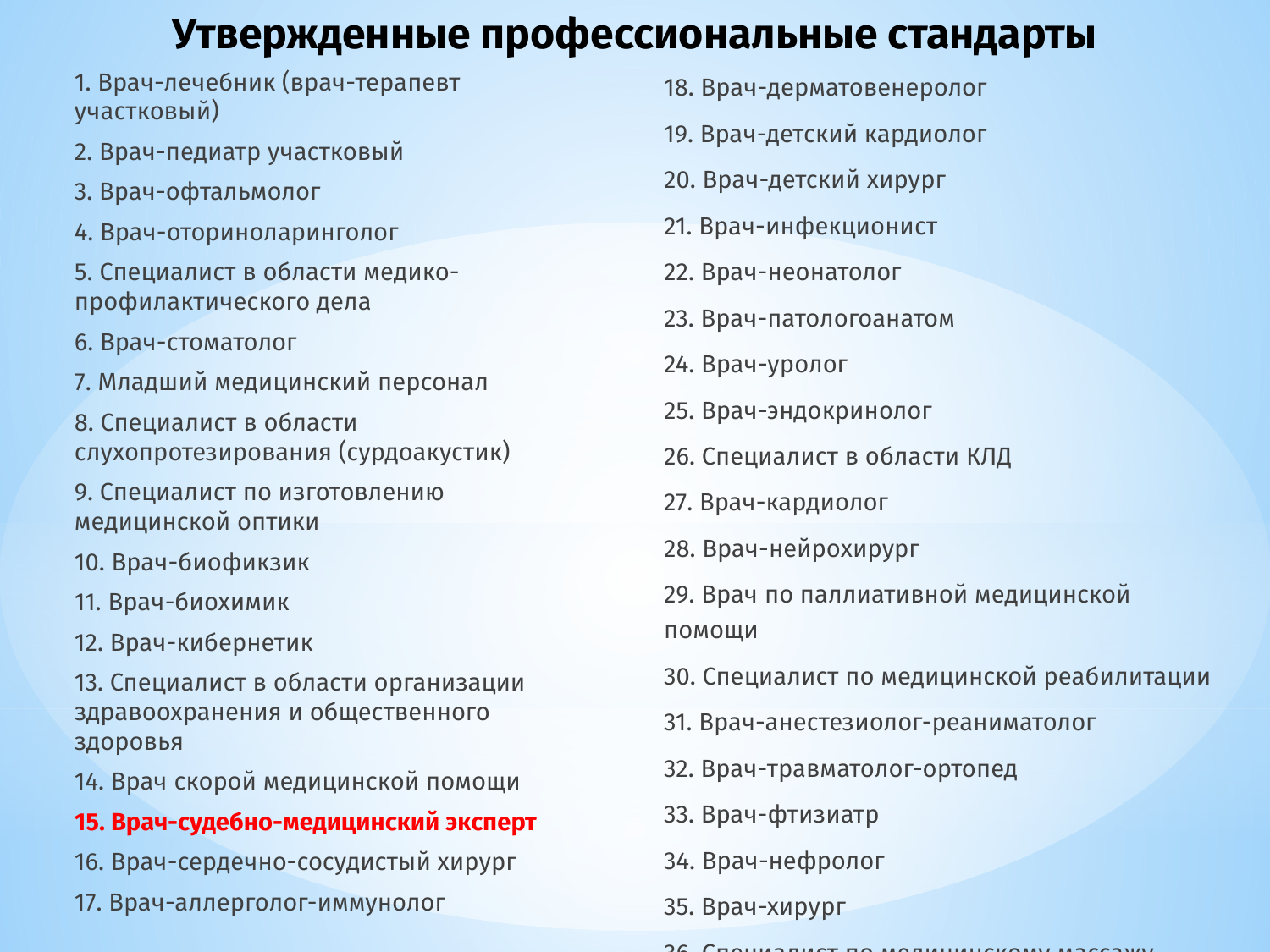

# Утвержденные профессиональные стандарты
1. Врач-лечебник (врач-терапевт        участковый)
2. Врач-педиатр участковый
3. Врач-офтальмолог
4. Врач-оториноларинголог
5. Специалист в области медико-профилактического дела
6. Врач-стоматолог
7. Младший медицинский персонал
8. Специалист в области слухопротезирования (сурдоакустик)
9. Специалист по изготовлению медицинской оптики
10. Врач-биофикзик
11. Врач-биохимик
12. Врач-кибернетик
13. Специалист в области организации здравоохранения и общественного здоровья
14. Врач скорой медицинской помощи
15. Врач-судебно-медицинский эксперт
16. Врач-сердечно-сосудистый хирург
17. Врач-аллерголог-иммунолог
18. Врач-дерматовенеролог
19. Врач-детский кардиолог
20. Врач-детский хирург
21. Врач-инфекционист
22. Врач-неонатолог
23. Врач-патологоанатом
24. Врач-уролог
25. Врач-эндокринолог
26. Специалист в области КЛД
27. Врач-кардиолог
28. Врач-нейрохирург
29. Врач по паллиативной медицинской помощи
30. Специалист по медицинской реабилитации
31. Врач-анестезиолог-реаниматолог
32. Врач-травматолог-ортопед
33. Врач-фтизиатр
34. Врач-нефролог
35. Врач-хирург
36. Специалист по медицинскому массажу